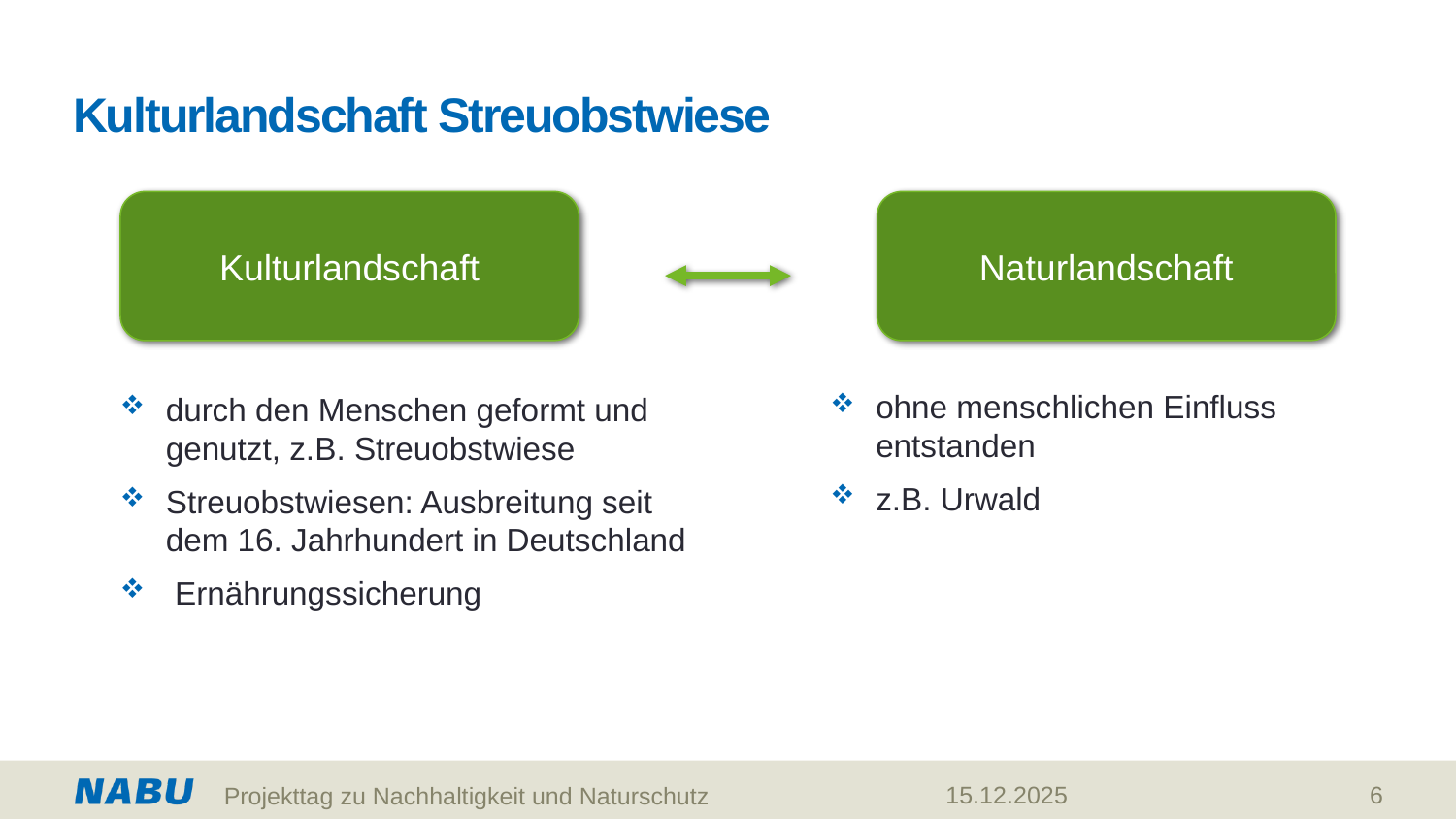

# Kulturlandschaft Streuobstwiese
Naturlandschaft
Kulturlandschaft
ohne menschlichen Einfluss entstanden
z.B. Urwald
durch den Menschen geformt und genutzt, z.B. Streuobstwiese
Streuobstwiesen: Ausbreitung seit dem 16. Jahrhundert in Deutschland
 Ernährungssicherung
Projekttag zu Nachhaltigkeit und Naturschutz
15.12.2025
6